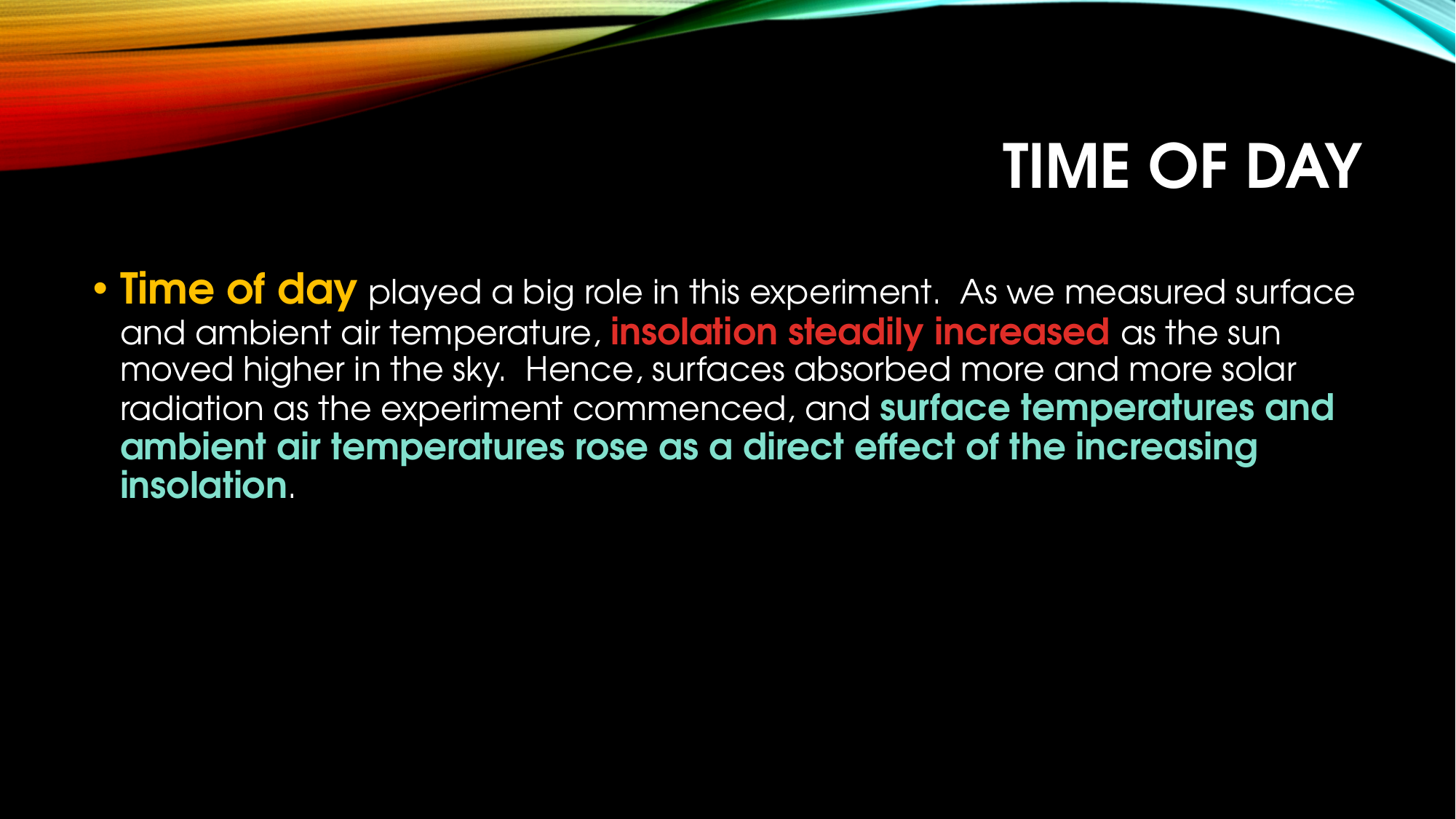

# Time of Day
Time of day played a big role in this experiment.  As we measured surface and ambient air temperature, insolation steadily increased as the sun moved higher in the sky.  Hence, surfaces absorbed more and more solar radiation as the experiment commenced, and surface temperatures and ambient air temperatures rose as a direct effect of the increasing insolation.